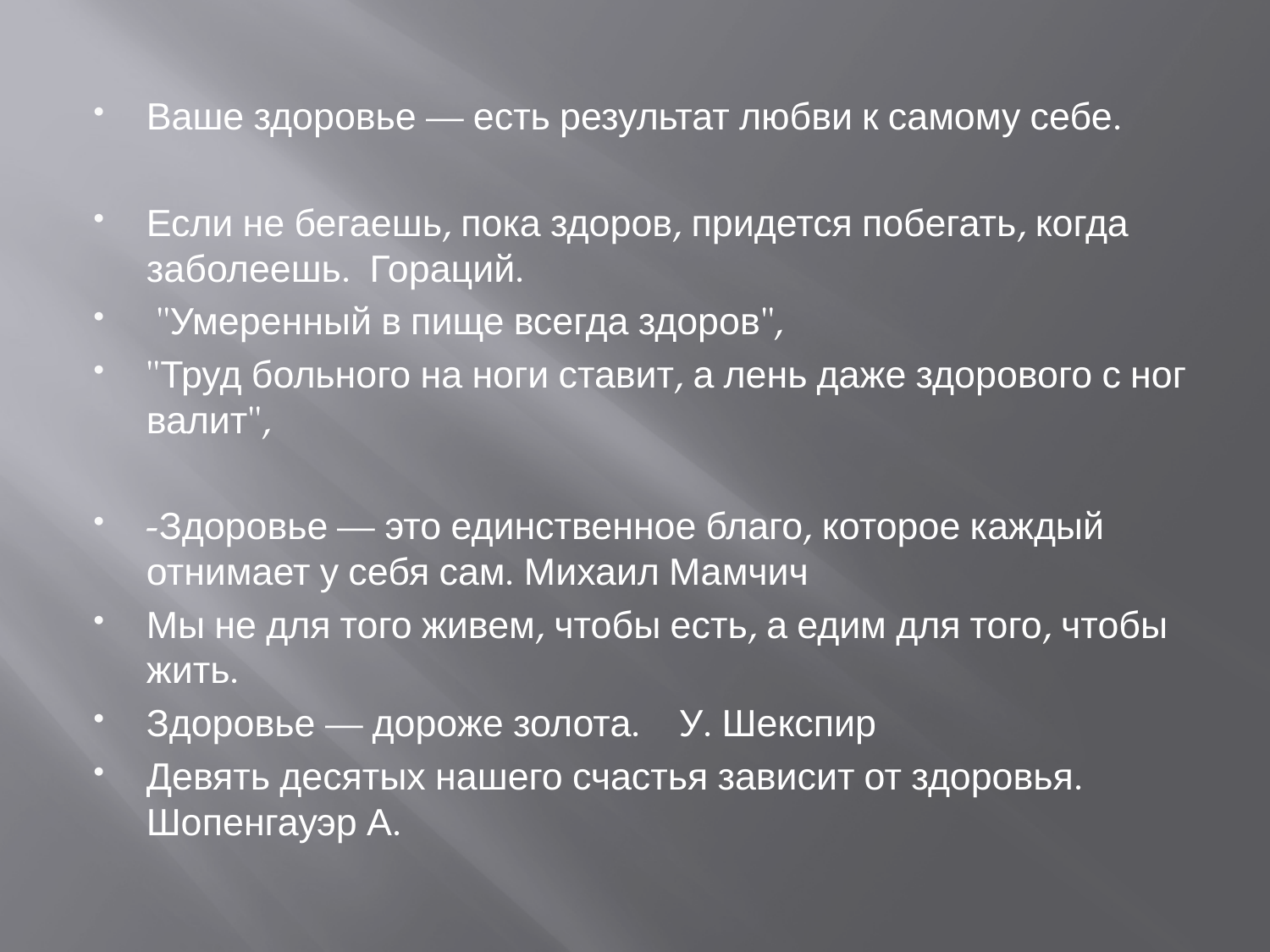

Ваше здоровье — есть результат любви к самому себе.

Если не бегаешь, пока здоров, придется побегать, когда заболеешь.  Гораций.
 "Умеренный в пище всегда здоров",
"Труд больного на ноги ставит, а лень даже здорового с ног валит",

-Здоровье — это единственное благо, которое каждый отнимает у себя сам. Михаил Мамчич
Мы не для того живем, чтобы есть, а едим для того, чтобы жить.
Здоровье — дороже золота.    У. Шекспир
Девять десятых нашего счастья зависит от здоровья. Шопенгауэр А.